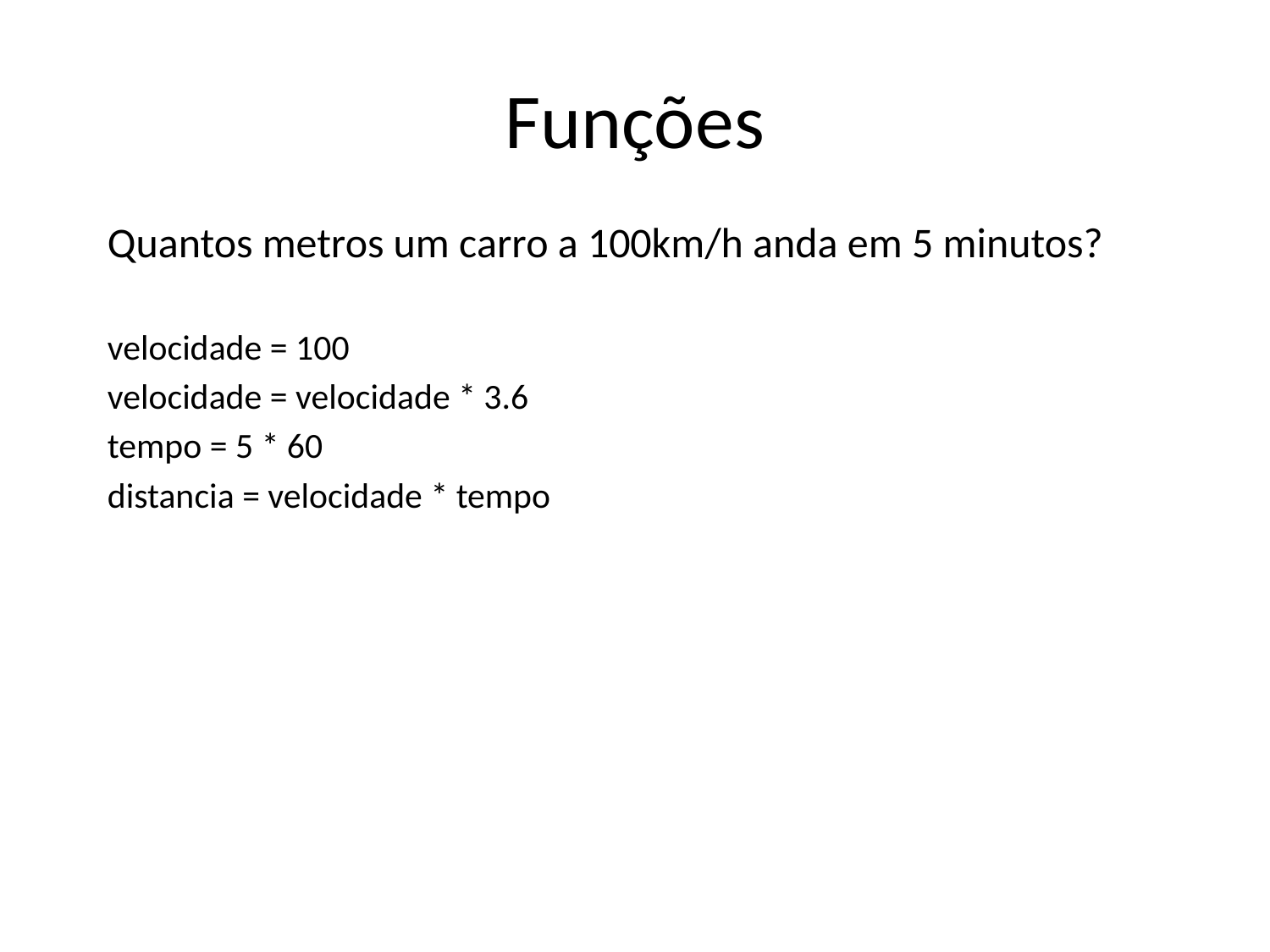

# Funções
Quantos metros um carro a 100km/h anda em 5 minutos?

velocidade = 100
velocidade = velocidade * 3.6
tempo = 5 * 60
distancia = velocidade * tempo